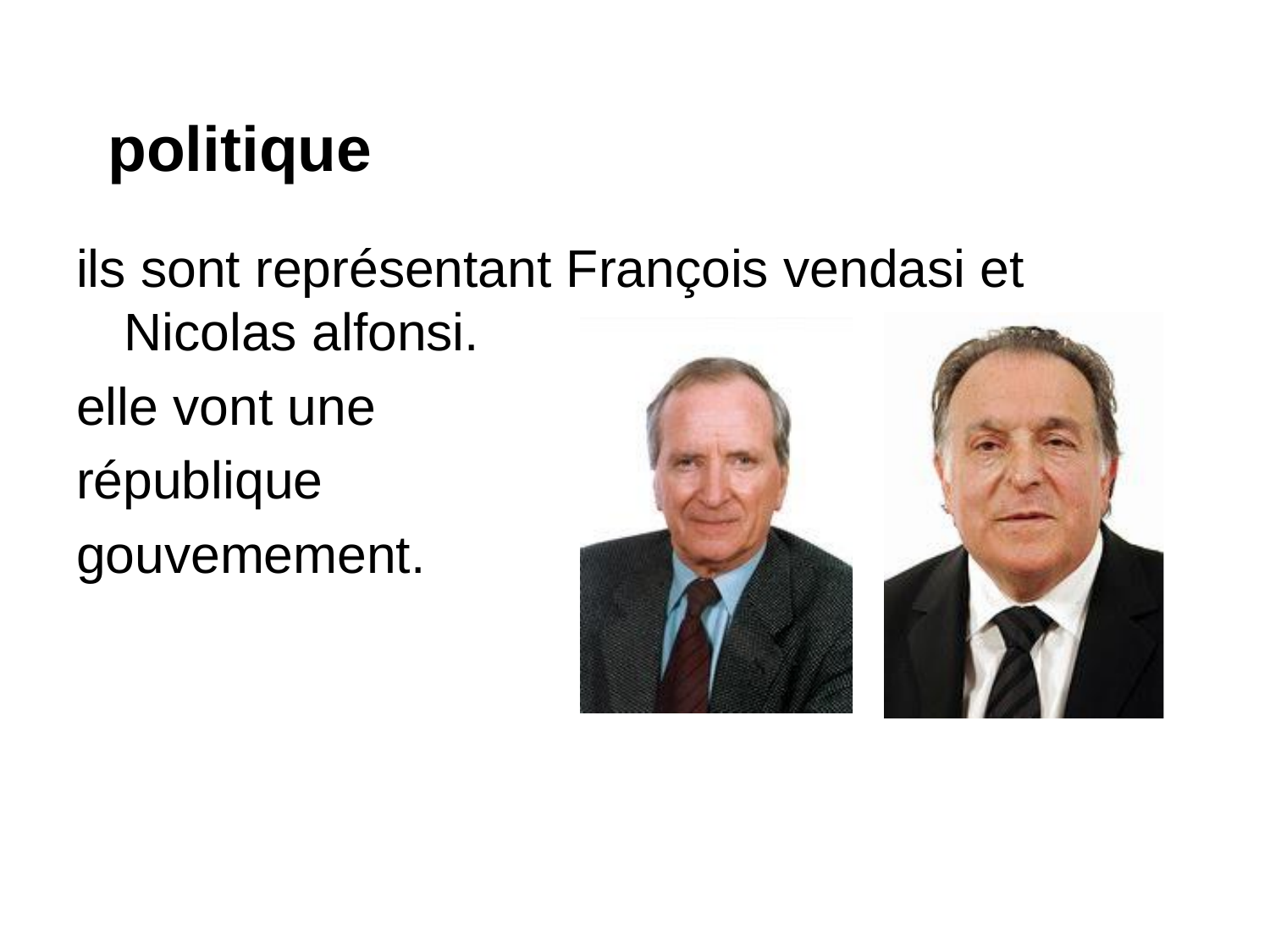

# politique
ils sont représentant François vendasi et Nicolas alfonsi.
elle vont une
république
gouvemement.